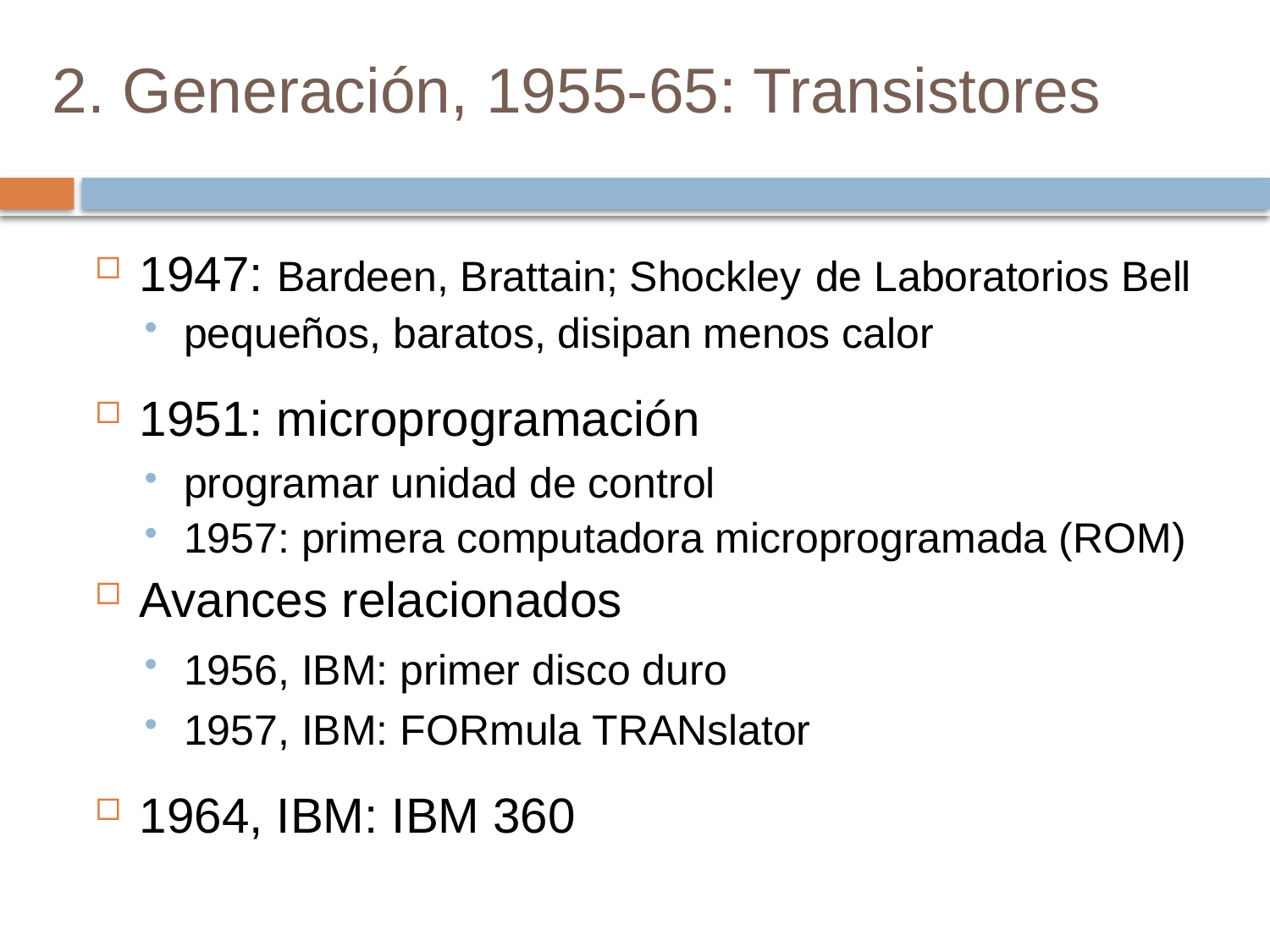

# 2. Generación, 1955-65: Transistores
1947: Bardeen, Brattain; Shockley de Laboratorios Bell
pequeños, baratos, disipan menos calor
1951: microprogramación
programar unidad de control
1957: primera computadora microprogramada (ROM)
Avances relacionados
1956, IBM: primer disco duro
1957, IBM: FORmula TRANslator
1964, IBM: IBM 360